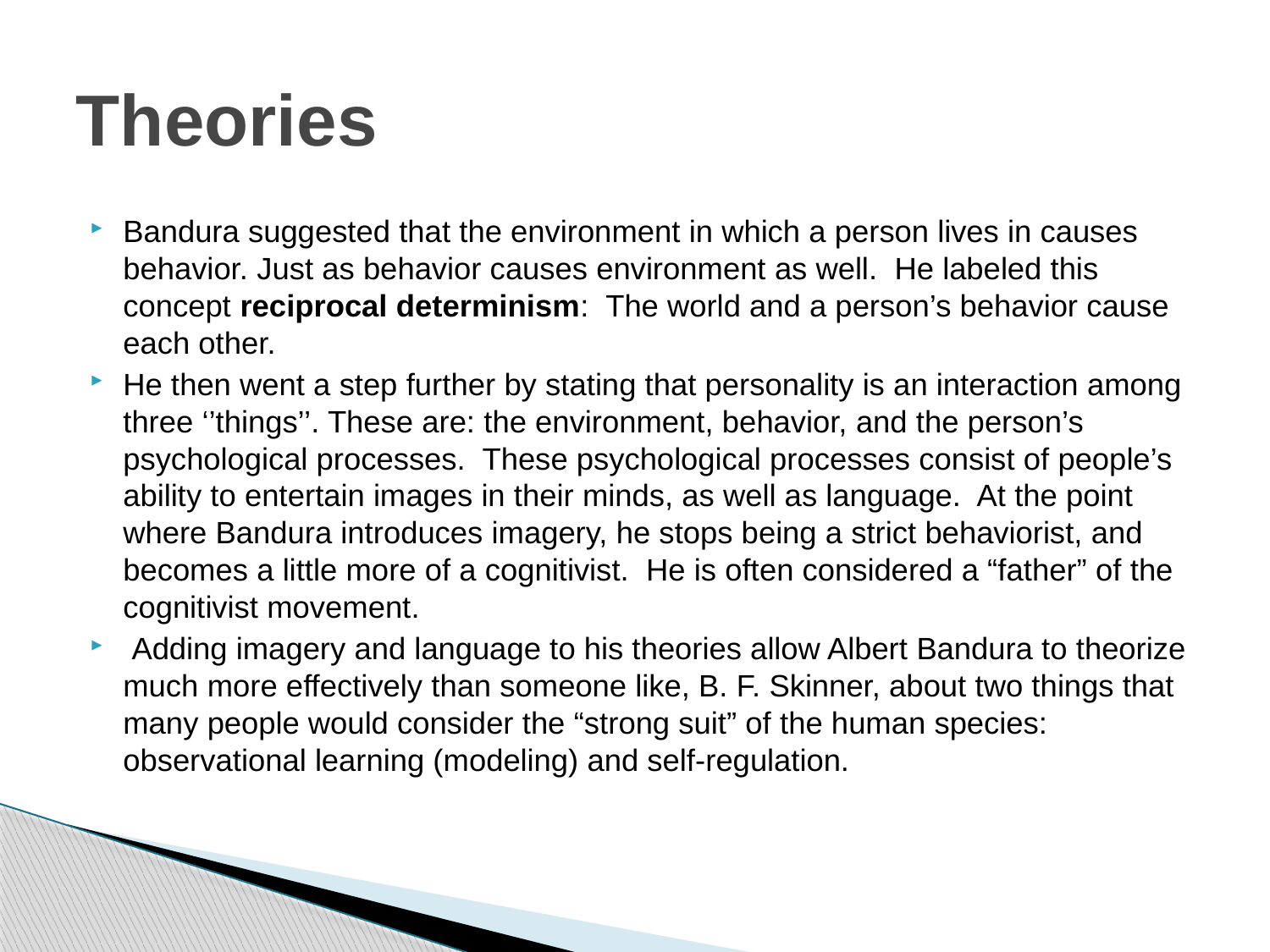

# Theories
Bandura suggested that the environment in which a person lives in causes behavior. Just as behavior causes environment as well.  He labeled this concept reciprocal determinism:  The world and a person’s behavior cause each other.
He then went a step further by stating that personality is an interaction among three ‘’things’’. These are: the environment, behavior, and the person’s psychological processes.  These psychological processes consist of people’s ability to entertain images in their minds, as well as language.  At the point where Bandura introduces imagery, he stops being a strict behaviorist, and becomes a little more of a cognitivist.  He is often considered a “father” of the cognitivist movement.
 Adding imagery and language to his theories allow Albert Bandura to theorize much more effectively than someone like, B. F. Skinner, about two things that many people would consider the “strong suit” of the human species:  observational learning (modeling) and self-regulation.